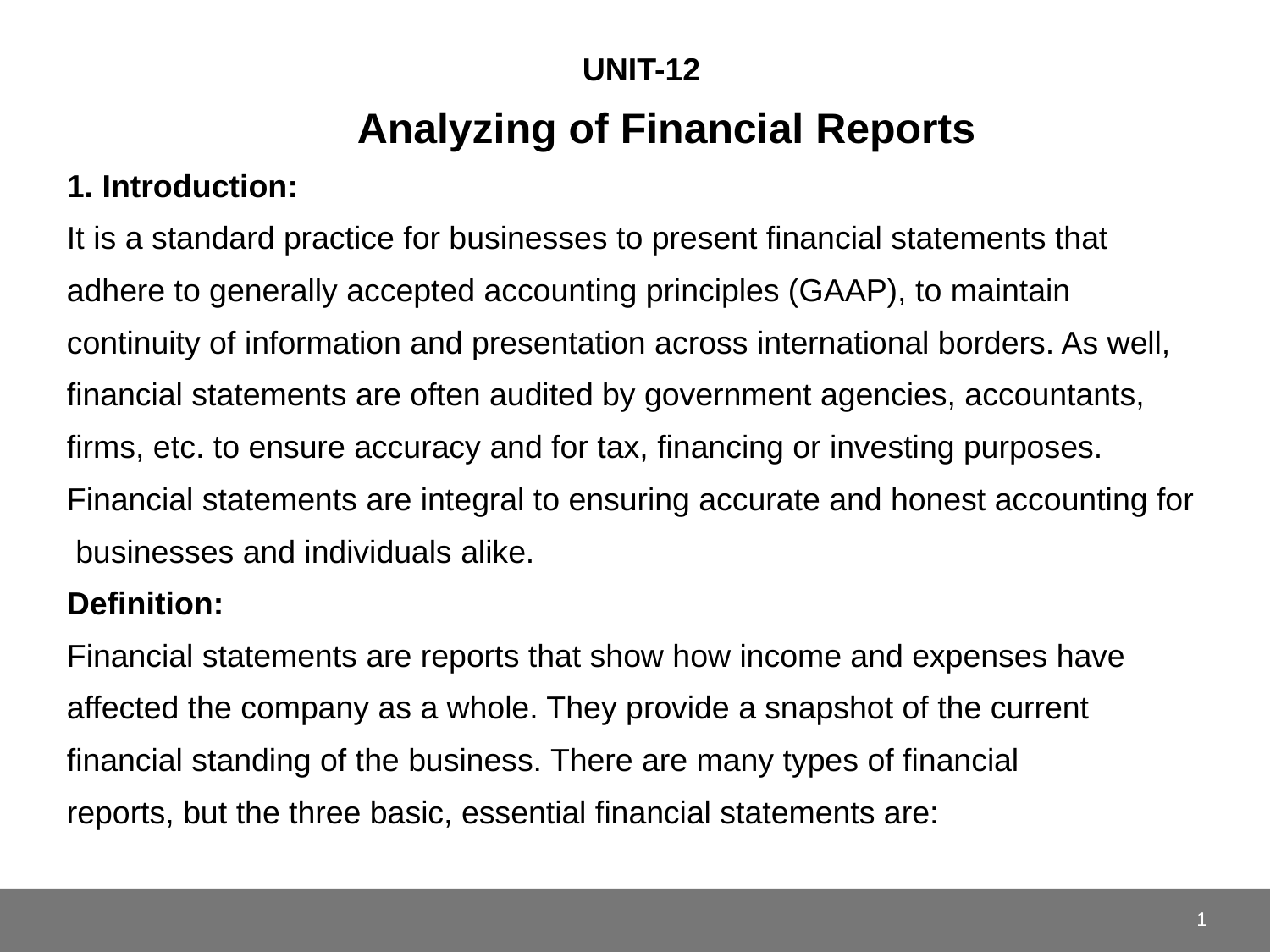

UNIT-12
                                Analyzing of Financial Reports
1. Introduction:
It is a standard practice for businesses to present financial statements that
adhere to generally accepted accounting principles (GAAP), to maintain
continuity of information and presentation across international borders. As well,
financial statements are often audited by government agencies, accountants,
firms, etc. to ensure accuracy and for tax, financing or investing purposes.
Financial statements are integral to ensuring accurate and honest accounting for
 businesses and individuals alike.
Definition:
Financial statements are reports that show how income and expenses have
affected the company as a whole. They provide a snapshot of the current
financial standing of the business. There are many types of financial
reports, but the three basic, essential financial statements are:

1